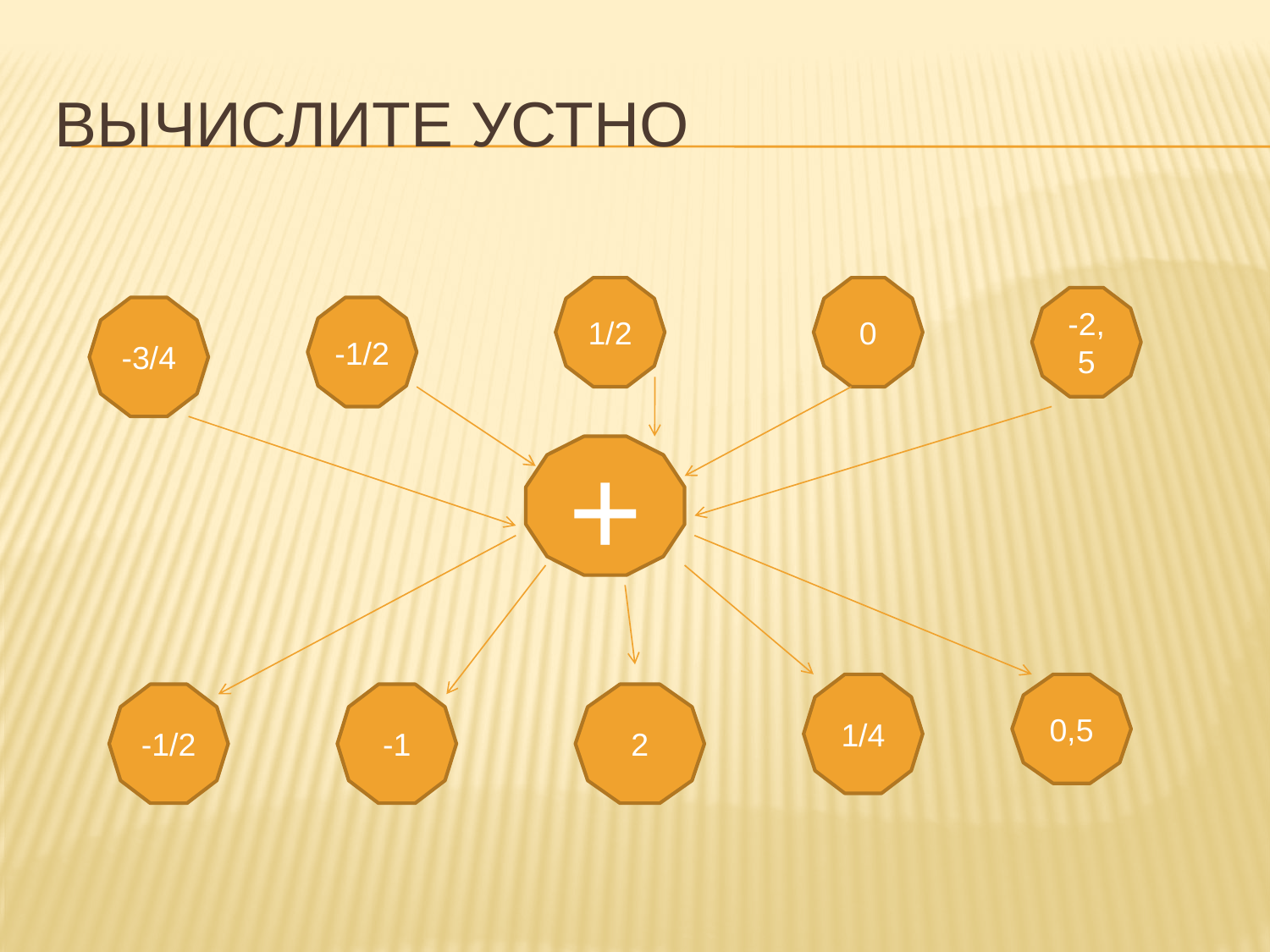

# Вычислите устно

1/2
0
-2, 5
-3/4
-1/2
+
1/4
0,5
-1/2
-1
2